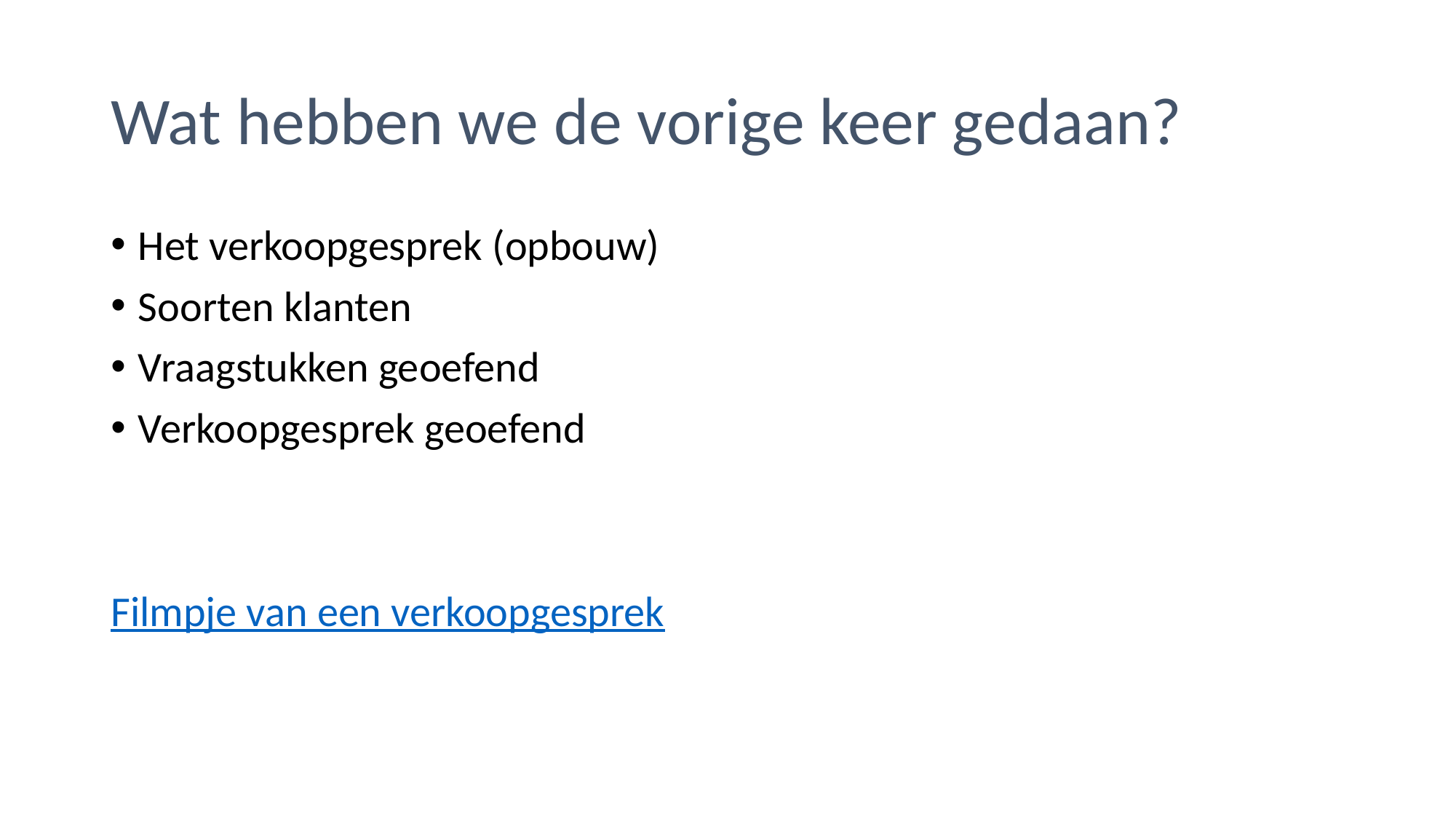

# Wat hebben we de vorige keer gedaan?
Het verkoopgesprek (opbouw)
Soorten klanten
Vraagstukken geoefend
Verkoopgesprek geoefend

Filmpje van een verkoopgesprek